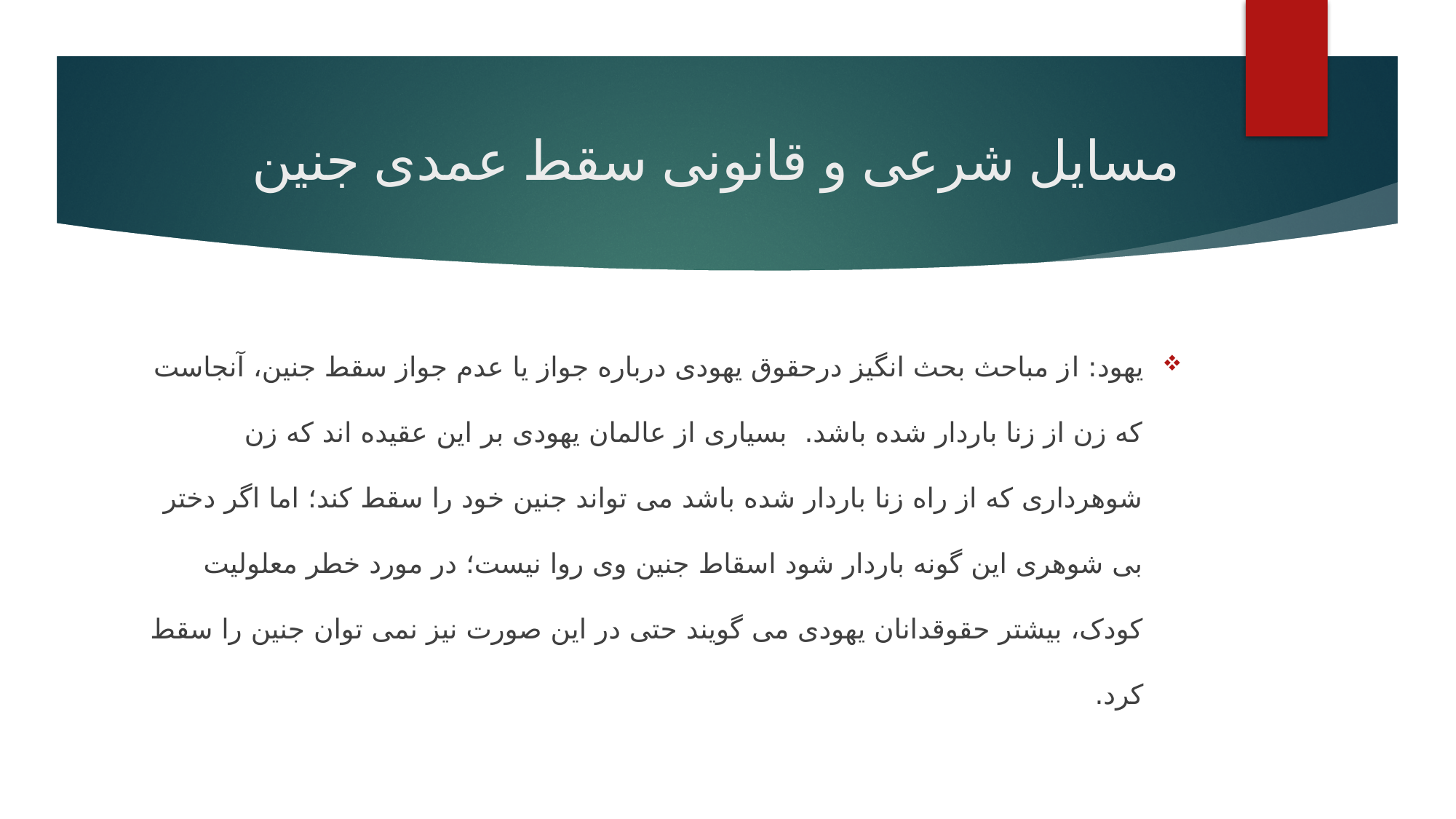

# مسایل شرعی و قانونی سقط عمدی جنین
یهود: از مباحث بحث انگیز درحقوق یهودی درباره جواز یا عدم جواز سقط جنین، آنجاست كه زن از زنا باردار شده باشد.  بسیاری از عالمان یهودی بر این عقیده اند كه زن شوهرداری كه از راه زنا باردار شده باشد می تواند جنین خود را سقط كند؛ اما اگر دختر بی شوهری این گونه باردار شود اسقاط جنین وی روا نیست؛ در مورد خطر معلولیت کودک، بیشتر حقوقدانان یهودی می گویند حتی در این صورت نیز نمی توان جنین را سقط كرد.